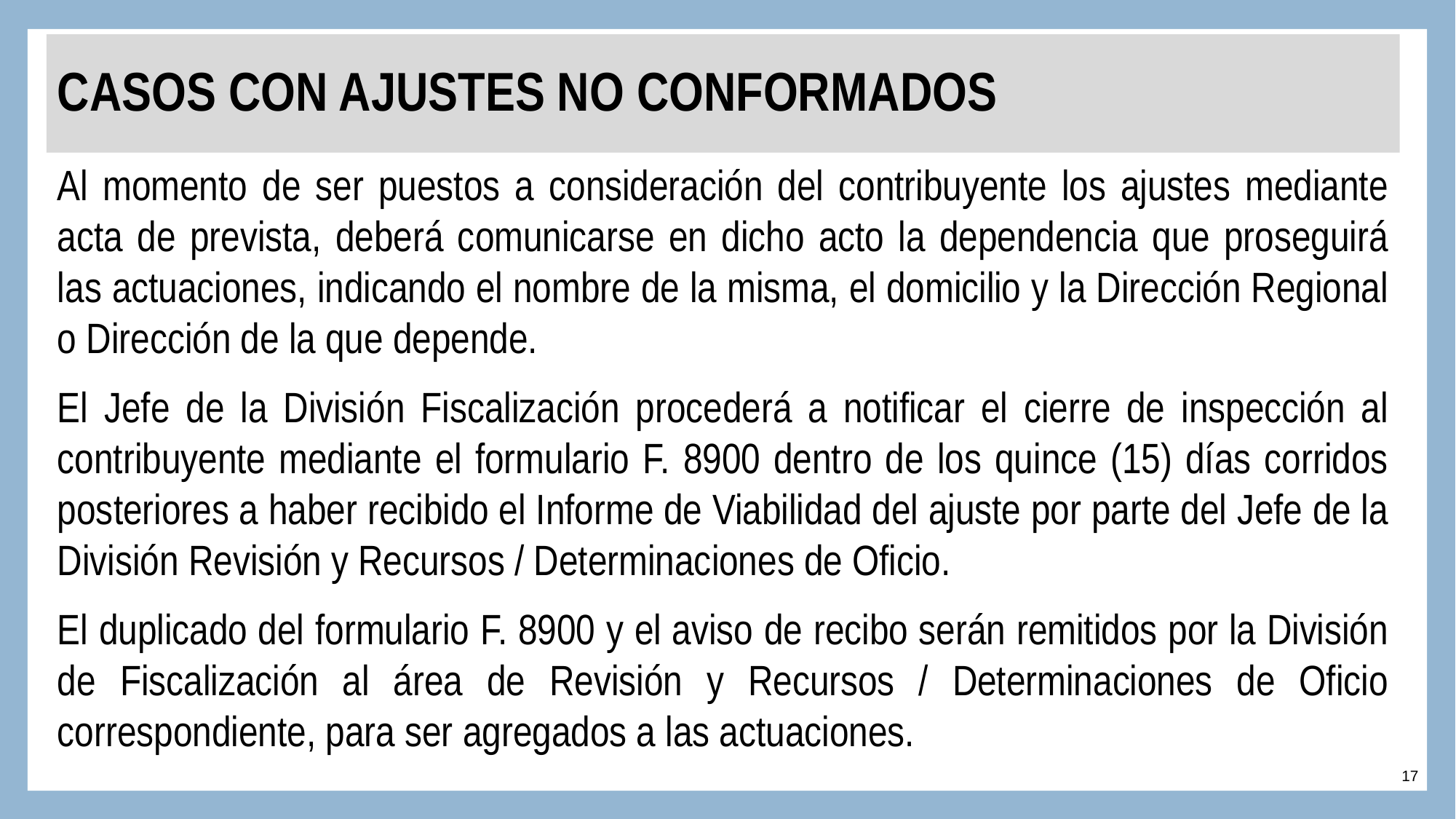

# CASOS CON AJUSTES NO CONFORMADOS
Al momento de ser puestos a consideración del contribuyente los ajustes mediante acta de prevista, deberá comunicarse en dicho acto la dependencia que proseguirá las actuaciones, indicando el nombre de la misma, el domicilio y la Dirección Regional o Dirección de la que depende.
El Jefe de la División Fiscalización procederá a notificar el cierre de inspección al contribuyente mediante el formulario F. 8900 dentro de los quince (15) días corridos posteriores a haber recibido el Informe de Viabilidad del ajuste por parte del Jefe de la División Revisión y Recursos / Determinaciones de Oficio.
El duplicado del formulario F. 8900 y el aviso de recibo serán remitidos por la División de Fiscalización al área de Revisión y Recursos / Determinaciones de Oficio correspondiente, para ser agregados a las actuaciones.
17